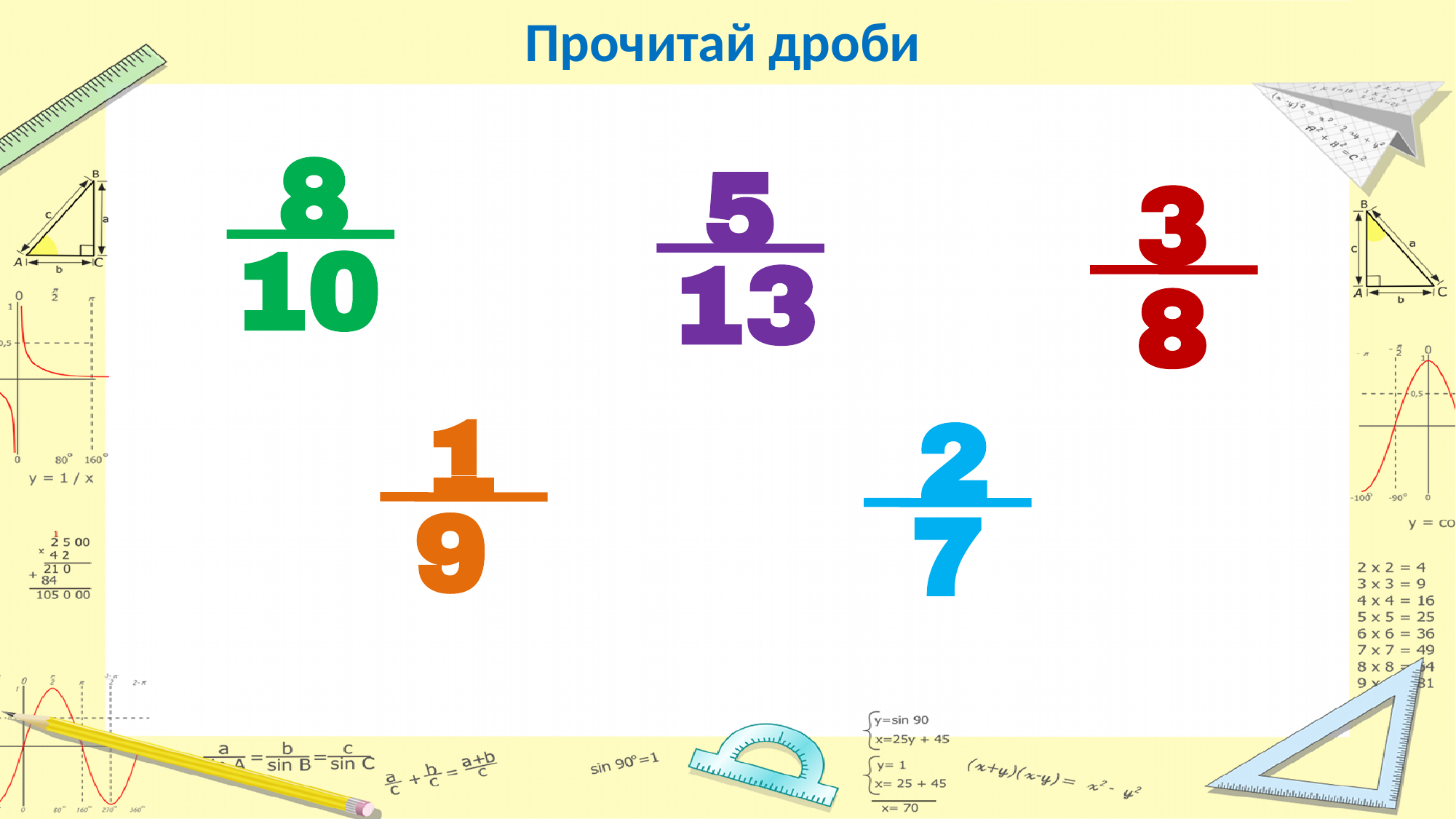

# Прочитай дроби
8

10

5

13

3

8

1

9

2

7